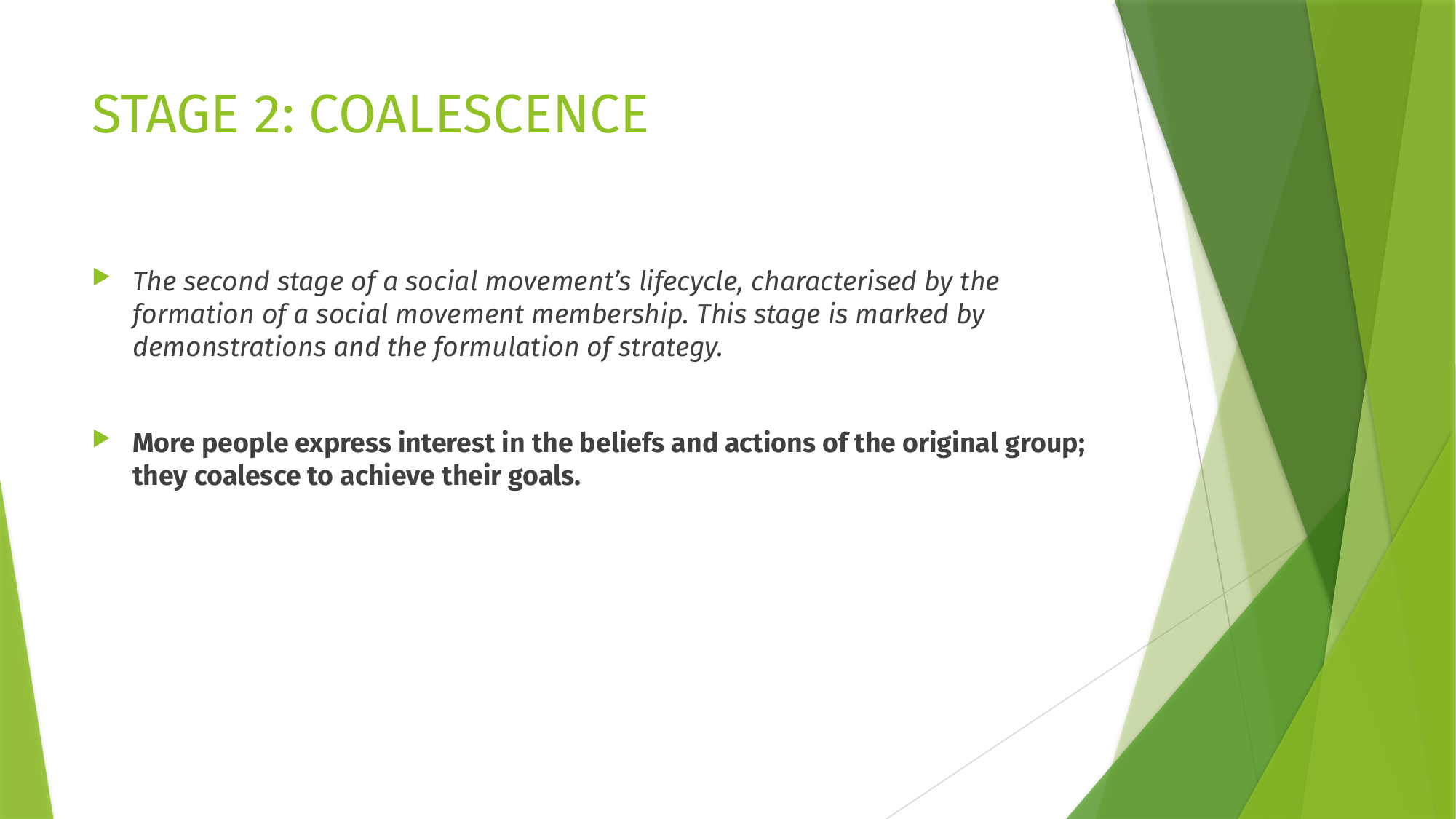

# STAGE 2: COALESCENCE
The second stage of a social movement’s lifecycle, characterised by the formation of a social movement membership. This stage is marked by demonstrations and the formulation of strategy.

More people express interest in the beliefs and actions of the original group; they coalesce to achieve their goals.